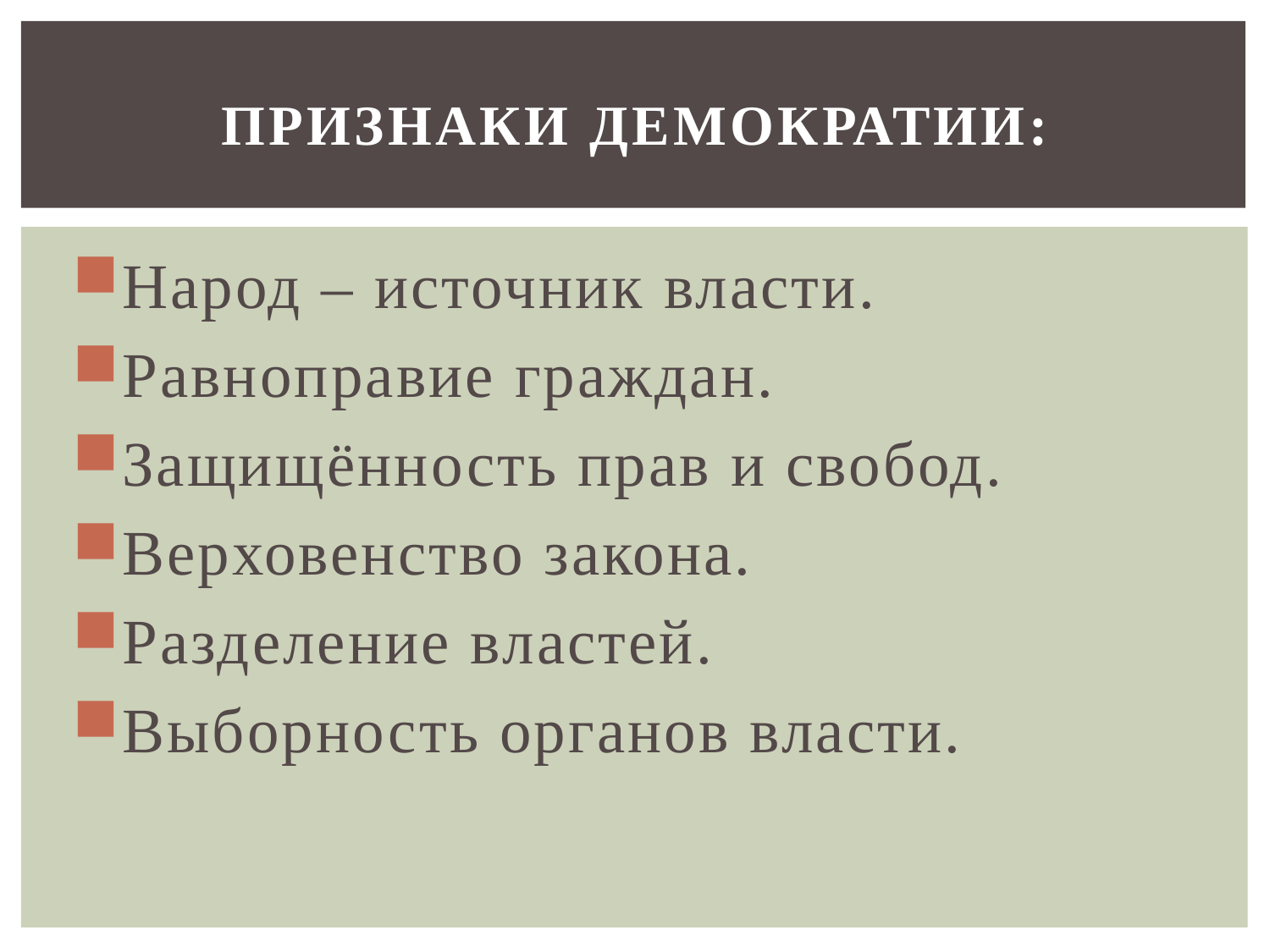

# ПРИЗНАКИ ДЕМОКРАТИИ:
Народ – источник власти.
Равноправие граждан.
Защищённость прав и свобод.
Верховенство закона.
Разделение властей.
Выборность органов власти.